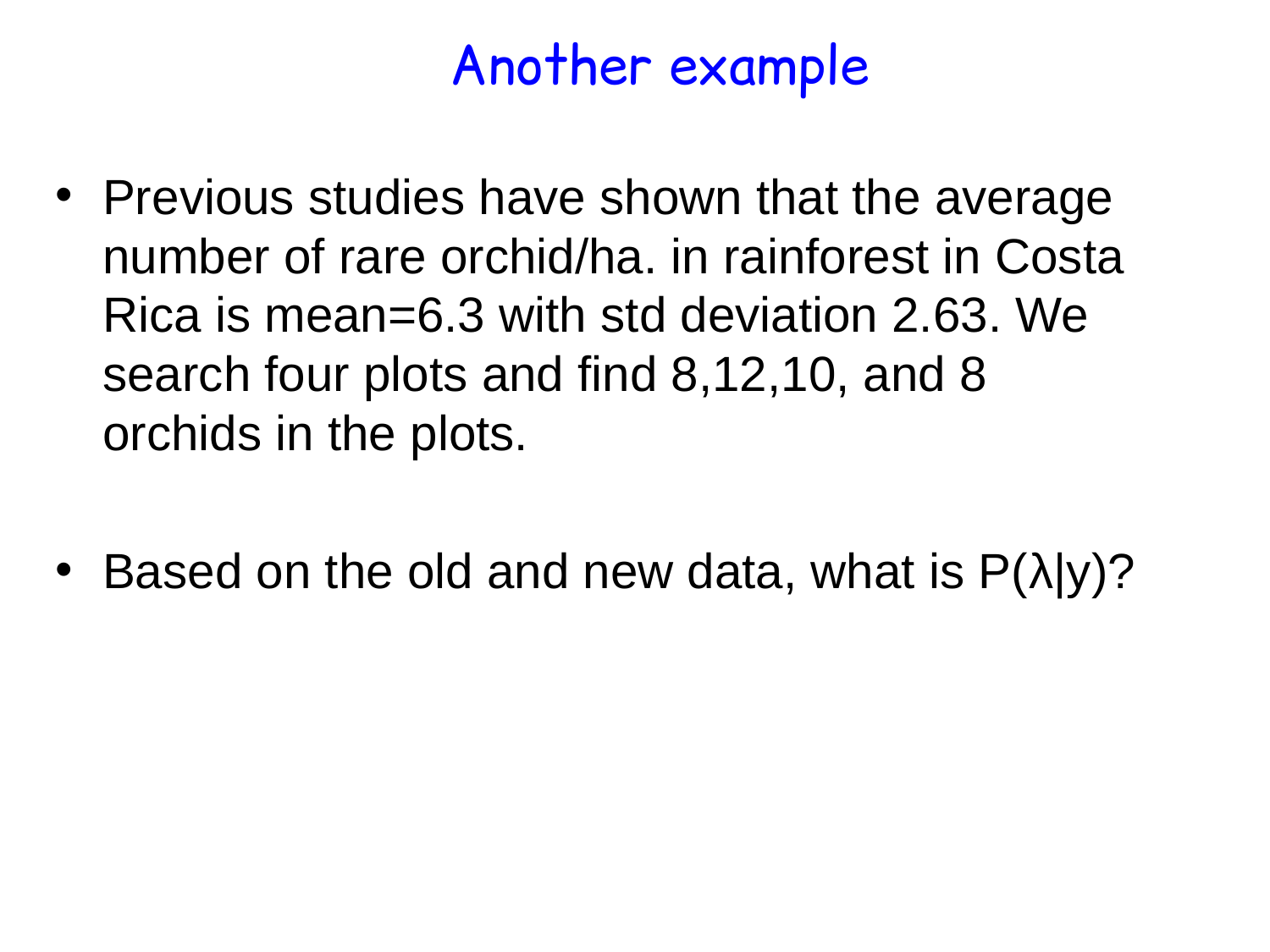

Another example
Previous studies have shown that the average number of rare orchid/ha. in rainforest in Costa Rica is mean=6.3 with std deviation 2.63. We search four plots and find 8,12,10, and 8  orchids in the plots.

Based on the old and new data, what is P(λ|y)?